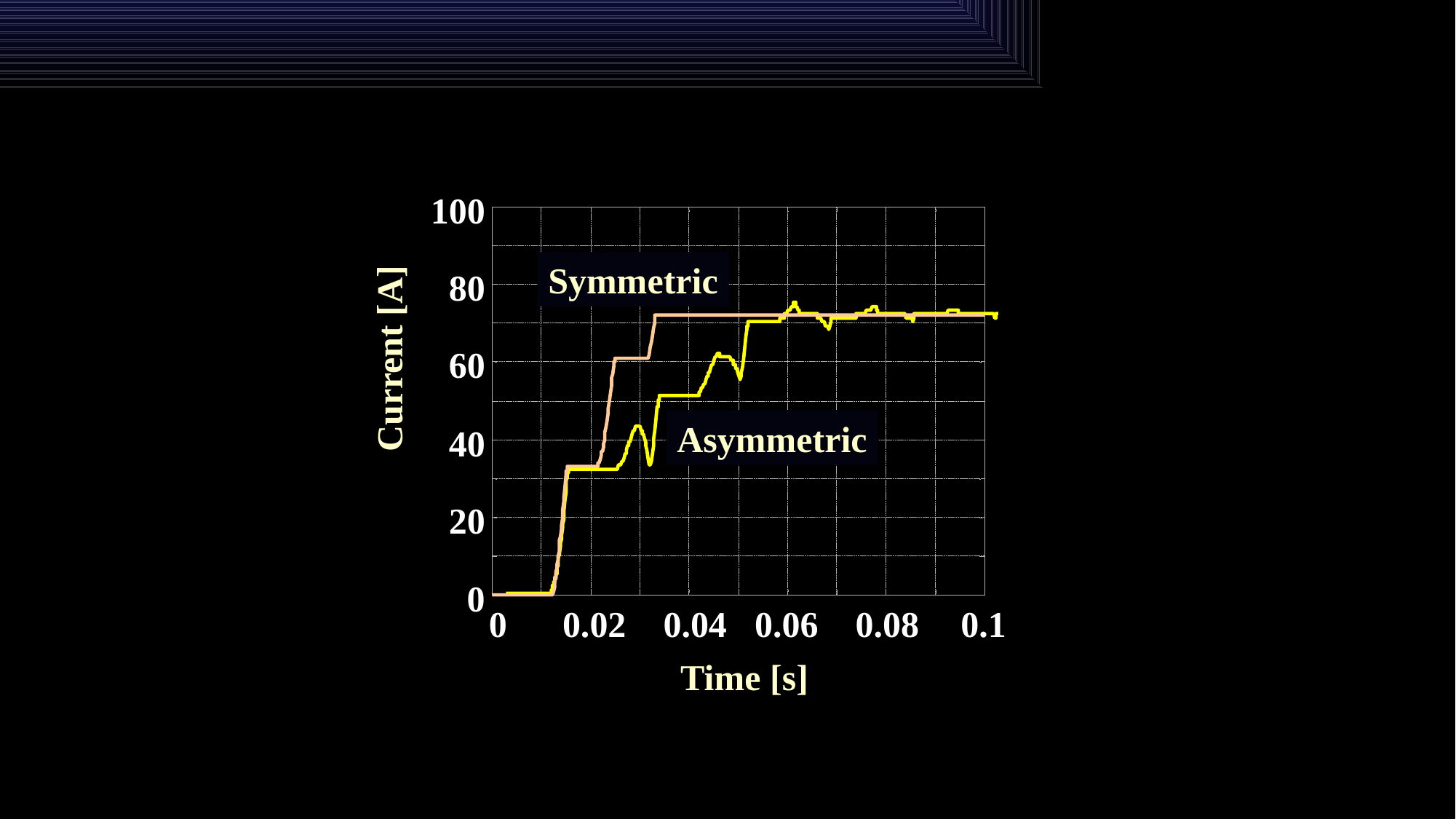

100

Symmetric
80

Current [A]
60
Asymmetric
40
20
0
0
0.02
0.04
0.06
0.08
0.1
Time [s]